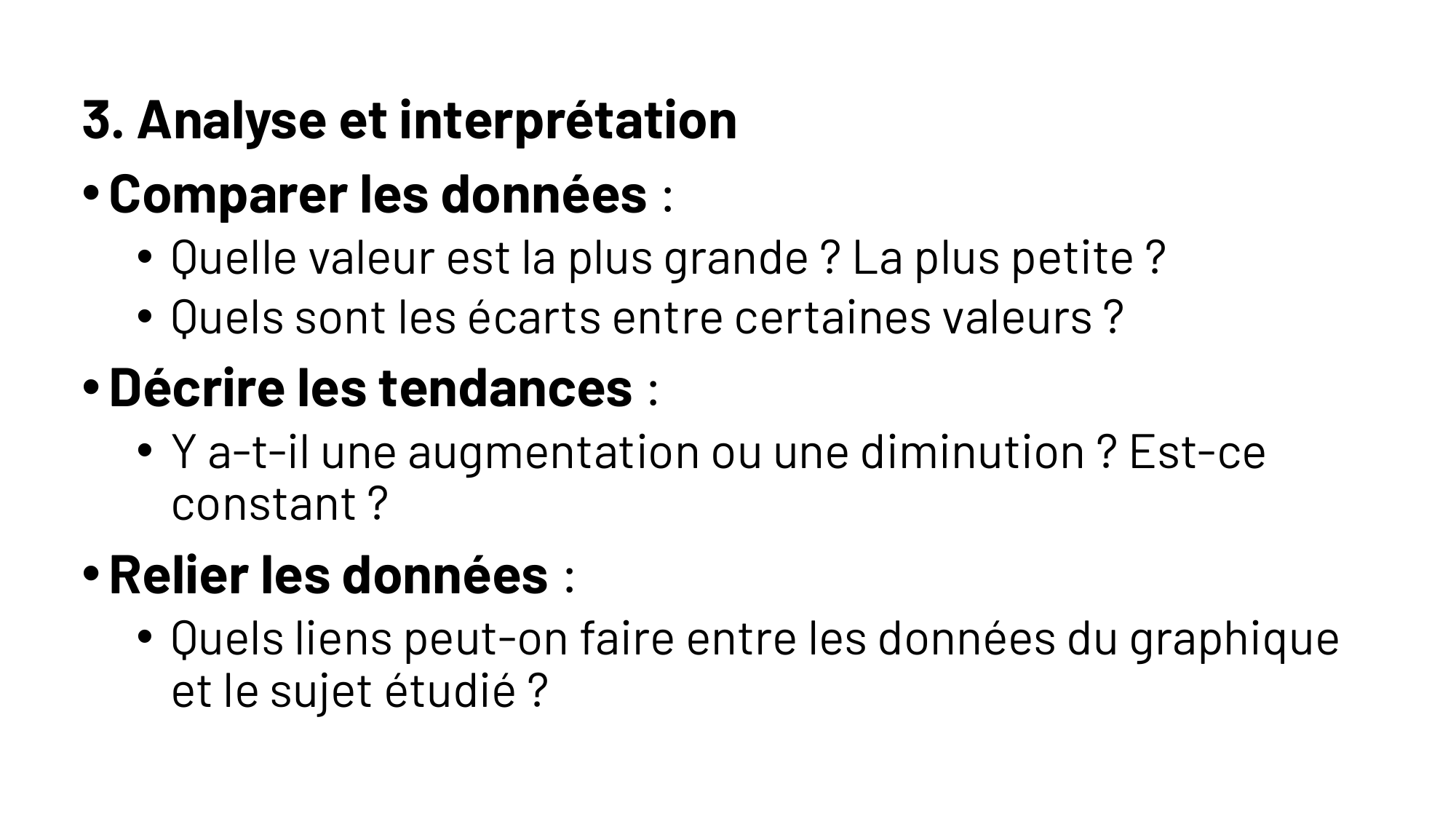

3. Analyse et interprétation
Comparer les données :
Quelle valeur est la plus grande ? La plus petite ?
Quels sont les écarts entre certaines valeurs ?
Décrire les tendances :
Y a-t-il une augmentation ou une diminution ? Est-ce constant ?
Relier les données :
Quels liens peut-on faire entre les données du graphique et le sujet étudié ?